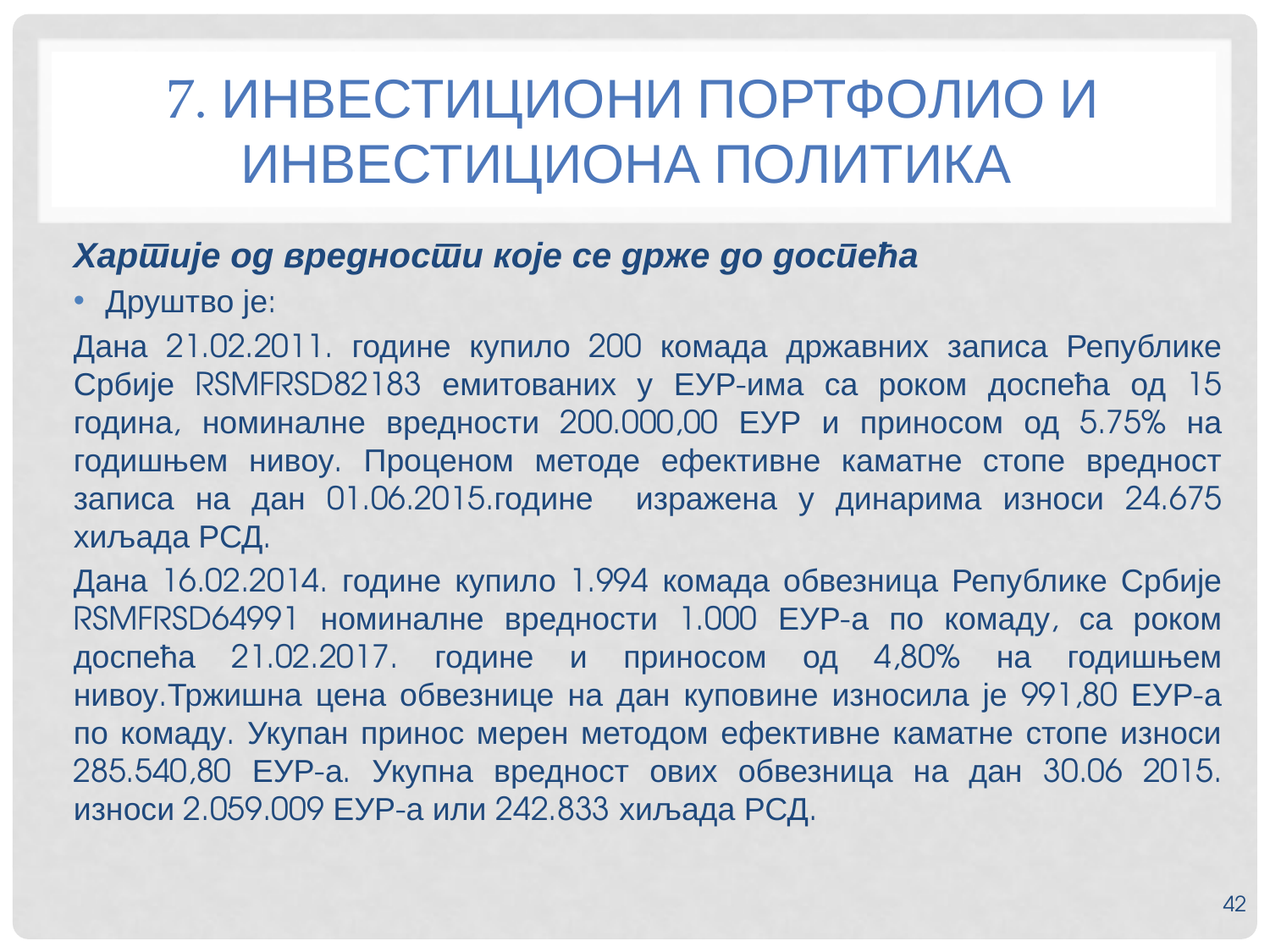

# 7. ИНВЕСТИЦИОНИ ПОРТФОЛИО И ИНВЕСТИЦИОНА ПОЛИТИКА
Хартије од вредности које се држе до доспећа
Друштво је:
Дана 21.02.2011. године купило 200 комада државних записа Републике Србије RSMFRSD82183 емитованих у ЕУР-има са роком доспећа од 15 година, номиналне вредности 200.000,00 ЕУР и приносом од 5.75% на годишњем нивоу. Проценом методе ефективне каматне стопе вредност записа на дан 01.06.2015.године  изражена у динарима износи 24.675 хиљада РСД.
Дана 16.02.2014. године купило 1.994 комада обвезница Републике Србије RSMFRSD64991 номиналне вредности 1.000 ЕУР-а по комаду, са роком доспећа 21.02.2017. године и приносом од 4,80% на годишњем нивоу.Тржишна цена обвезнице на дан куповине износила је 991,80 ЕУР-а по комаду. Укупан принос мерен методом ефективне каматне стопе износи 285.540,80 ЕУР-а. Укупна вредност ових обвезница на дан 30.06 2015. износи 2.059.009 ЕУР-а или 242.833 хиљада РСД.

42